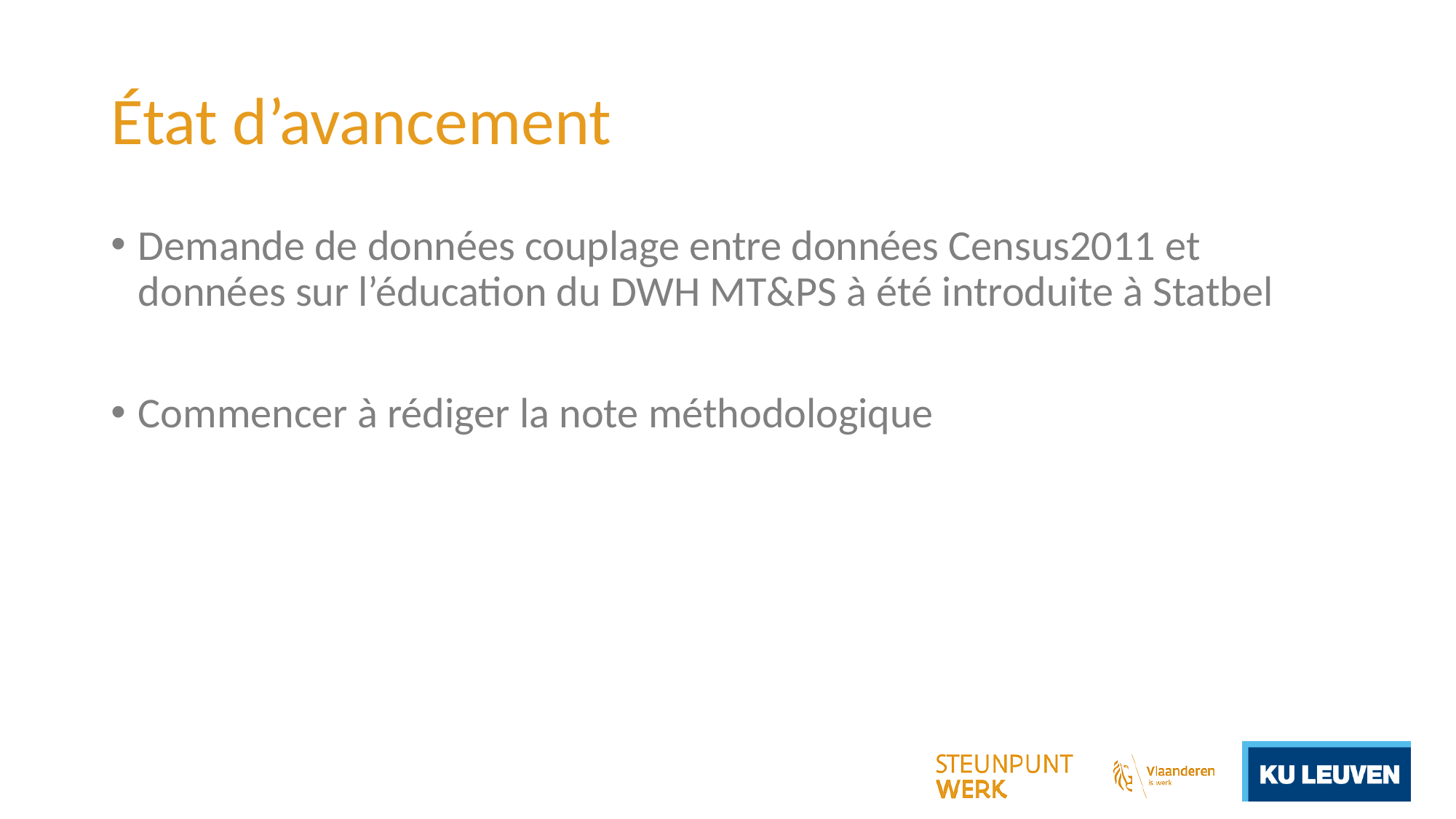

# État d’avancement
Demande de données couplage entre données Census2011 et données sur l’éducation du DWH MT&PS à été introduite à Statbel

Commencer à rédiger la note méthodologique